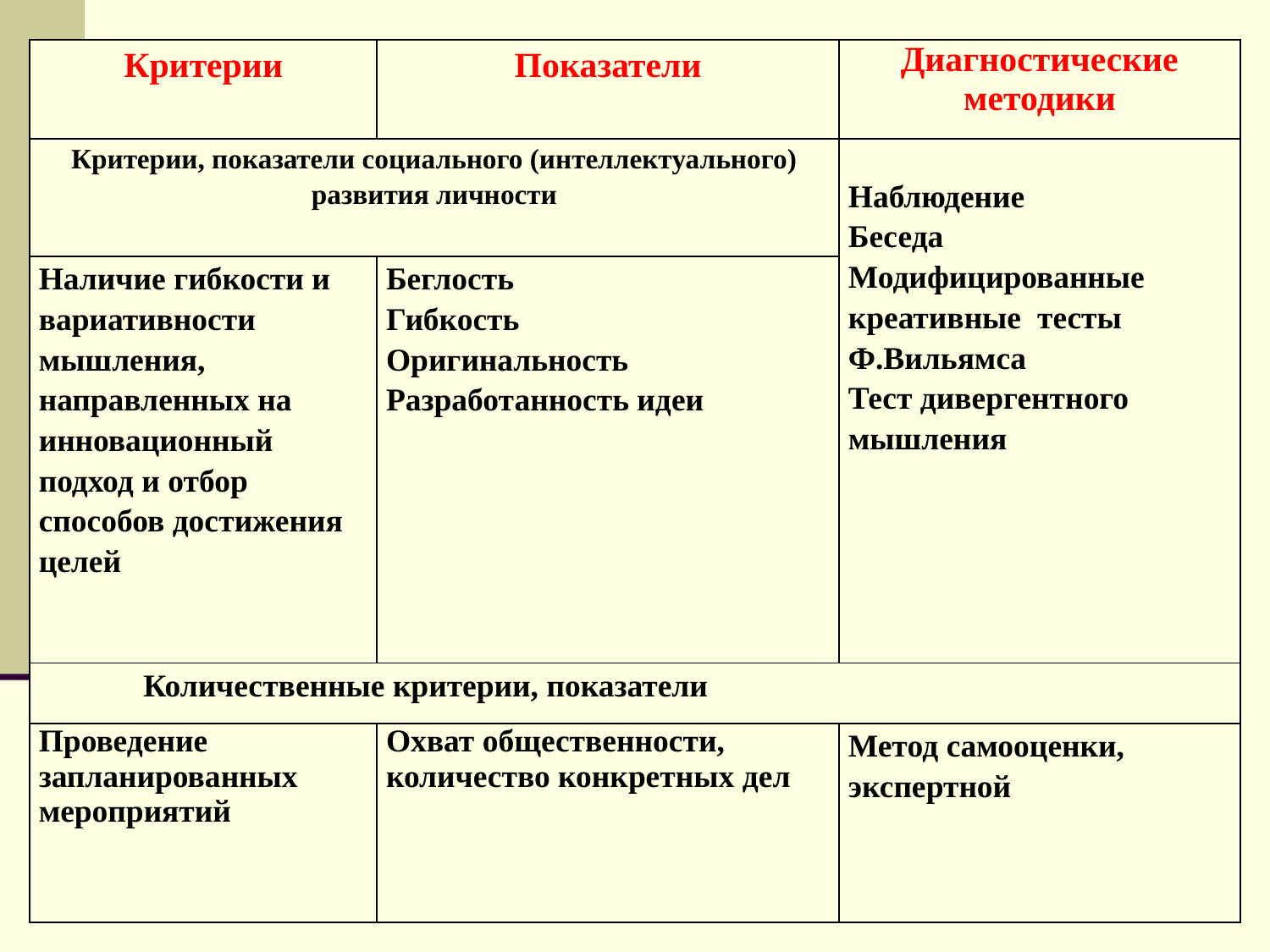

| Критерии | Показатели | Диагностические методики |
| --- | --- | --- |
| Критерии, показатели социального (интеллектуального) развития личности |  | Наблюдение Беседа Модифицированные креативные тесты Ф.Вильямса Тест дивергентного мышления |
| Наличие гибкости и вариативности мышления, направленных на инновационный подход и отбор способов достижения целей | Беглость Гибкость Оригинальность Разработанность идеи |  |
| Количественные критерии, показатели |  |  |
| Проведение запланированных мероприятий | Охват общественности, количество конкретных дел | Метод самооценки, экспертной |